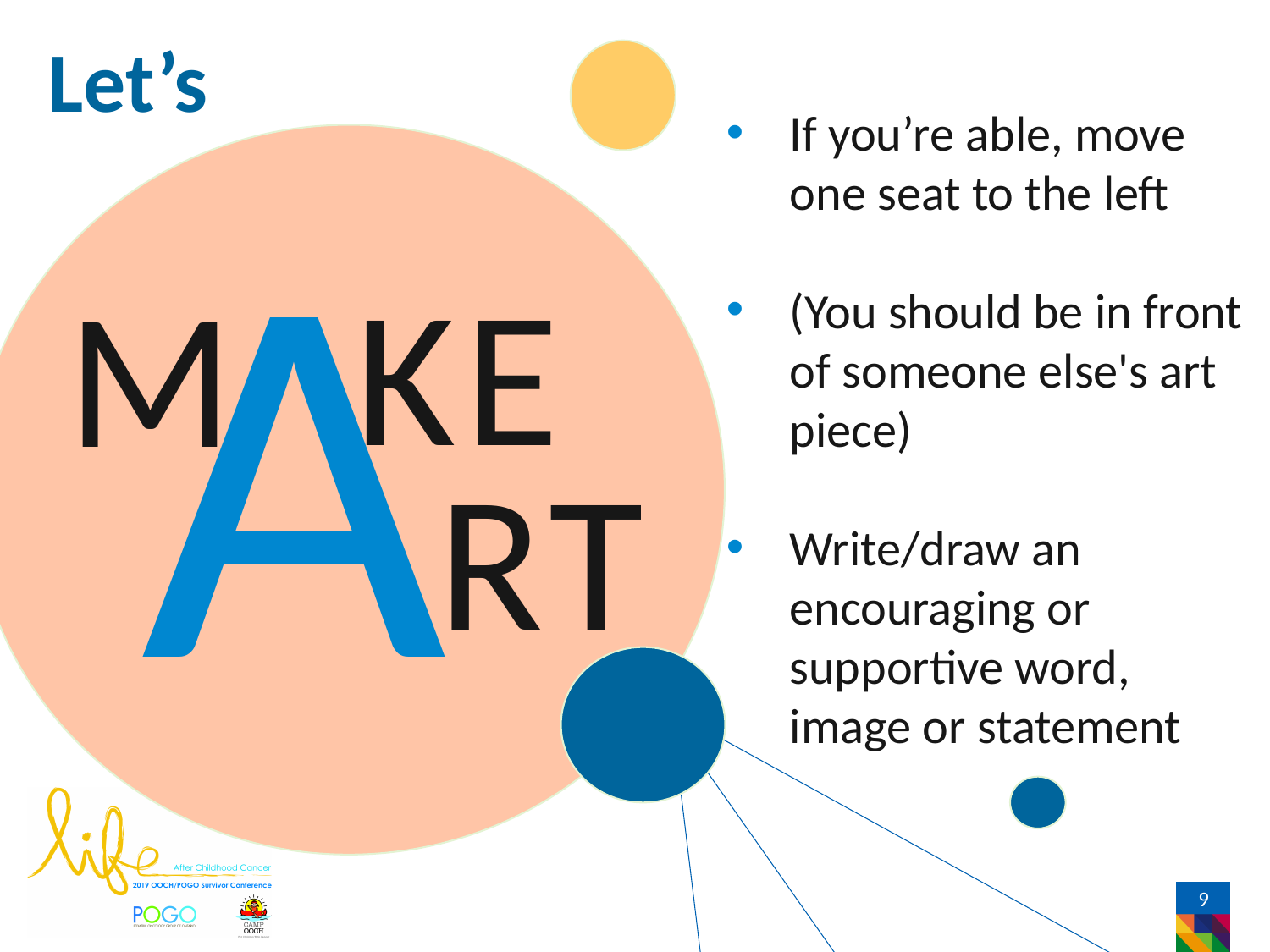

# Let’s

If you’re able, move one seat to the left

(You should be in front of someone else's art piece)

Write/draw an encouraging or supportive word, image or statement

A
K
E
M
R
T